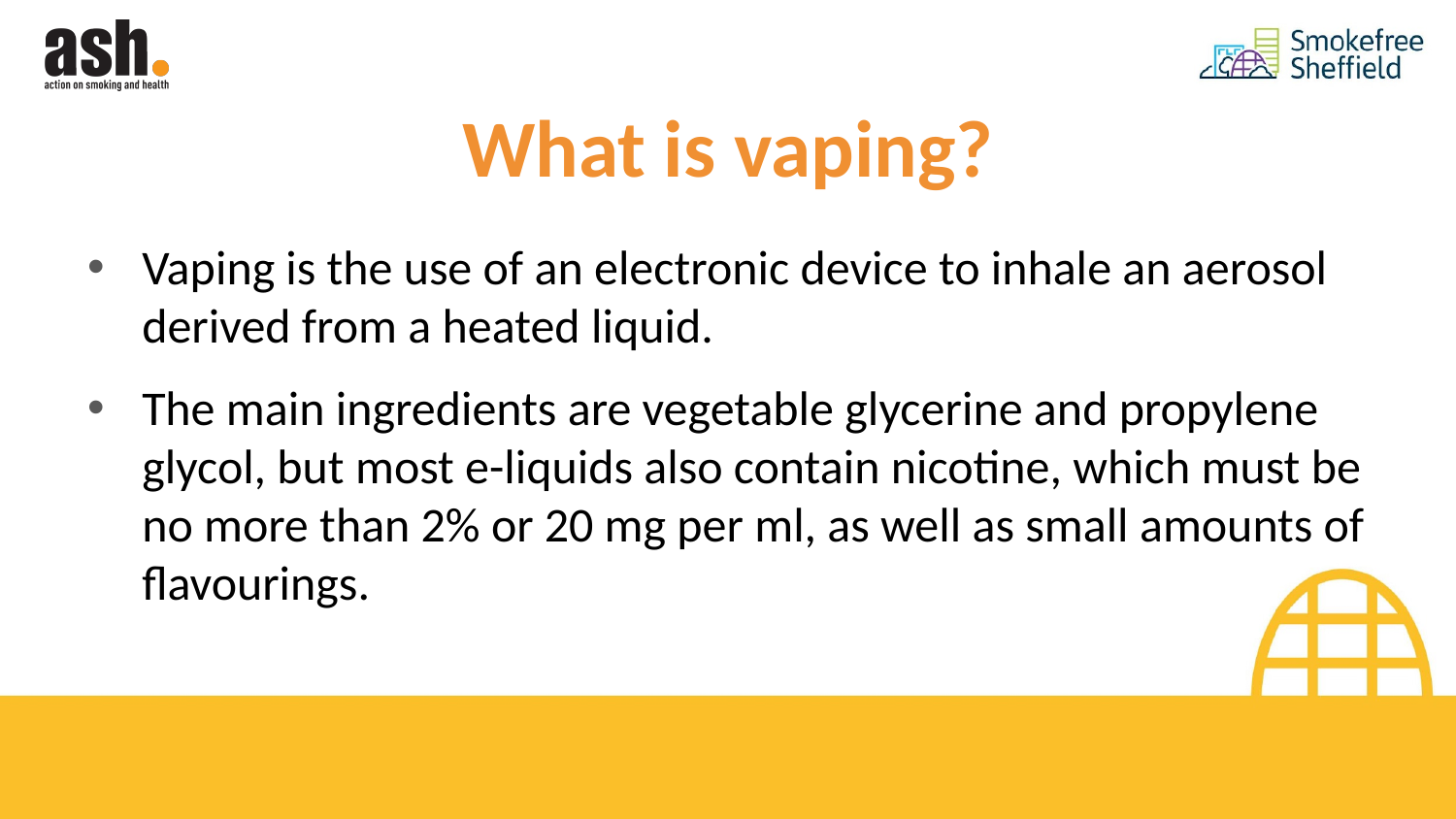

# What is vaping?
Vaping is the use of an electronic device to inhale an aerosol derived from a heated liquid.
The main ingredients are vegetable glycerine and propylene glycol, but most e-liquids also contain nicotine, which must be no more than 2% or 20 mg per ml, as well as small amounts of flavourings.